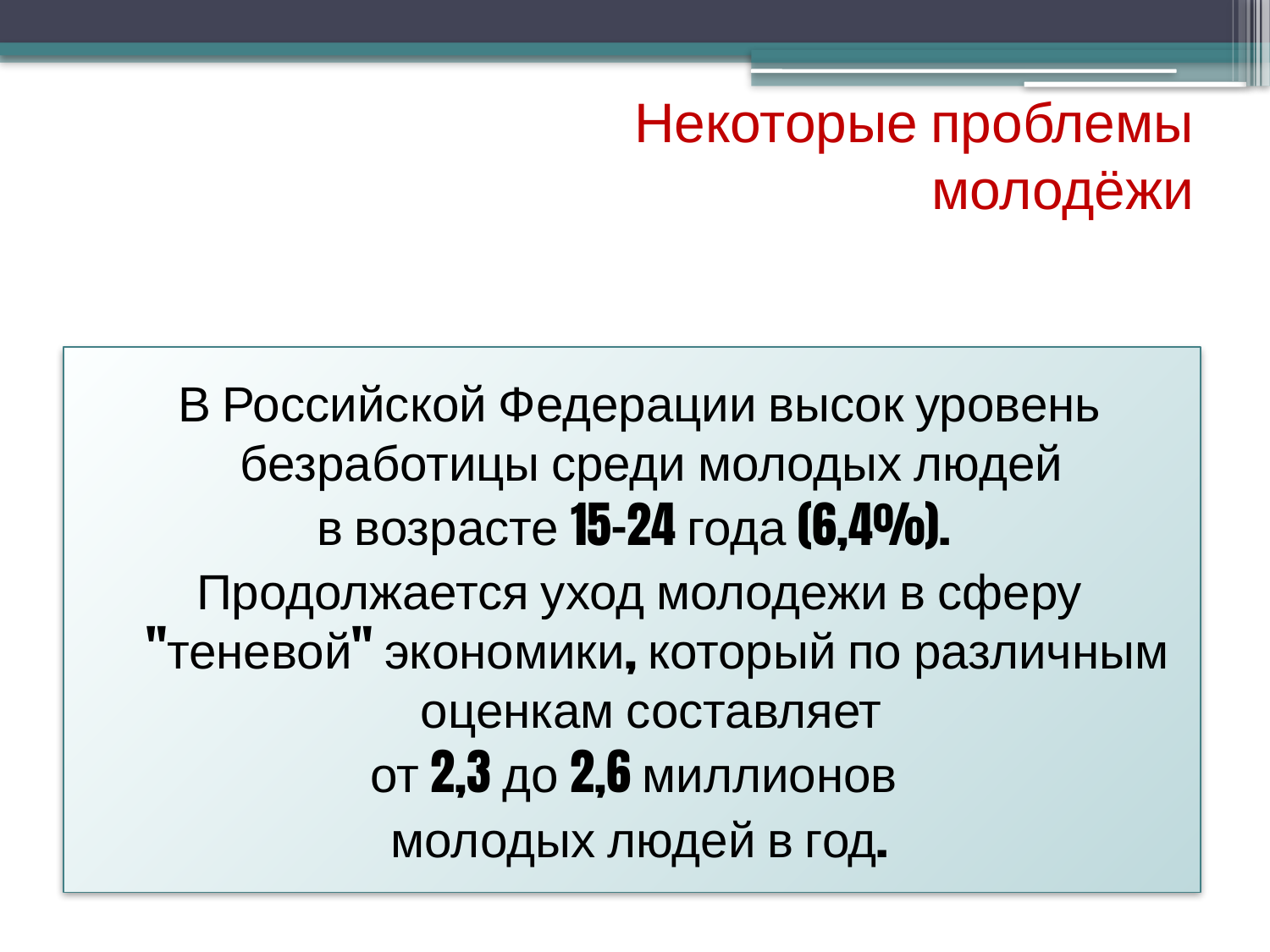

# Некоторые проблемы молодёжи

В Российской Федерации высок уровень безработицы среди молодых людей
в возрасте 15–24 года (6,4%).
Продолжается уход молодежи в сферу "теневой" экономики, который по различным оценкам составляет
от 2,3 до 2,6 миллионов
молодых людей в год.